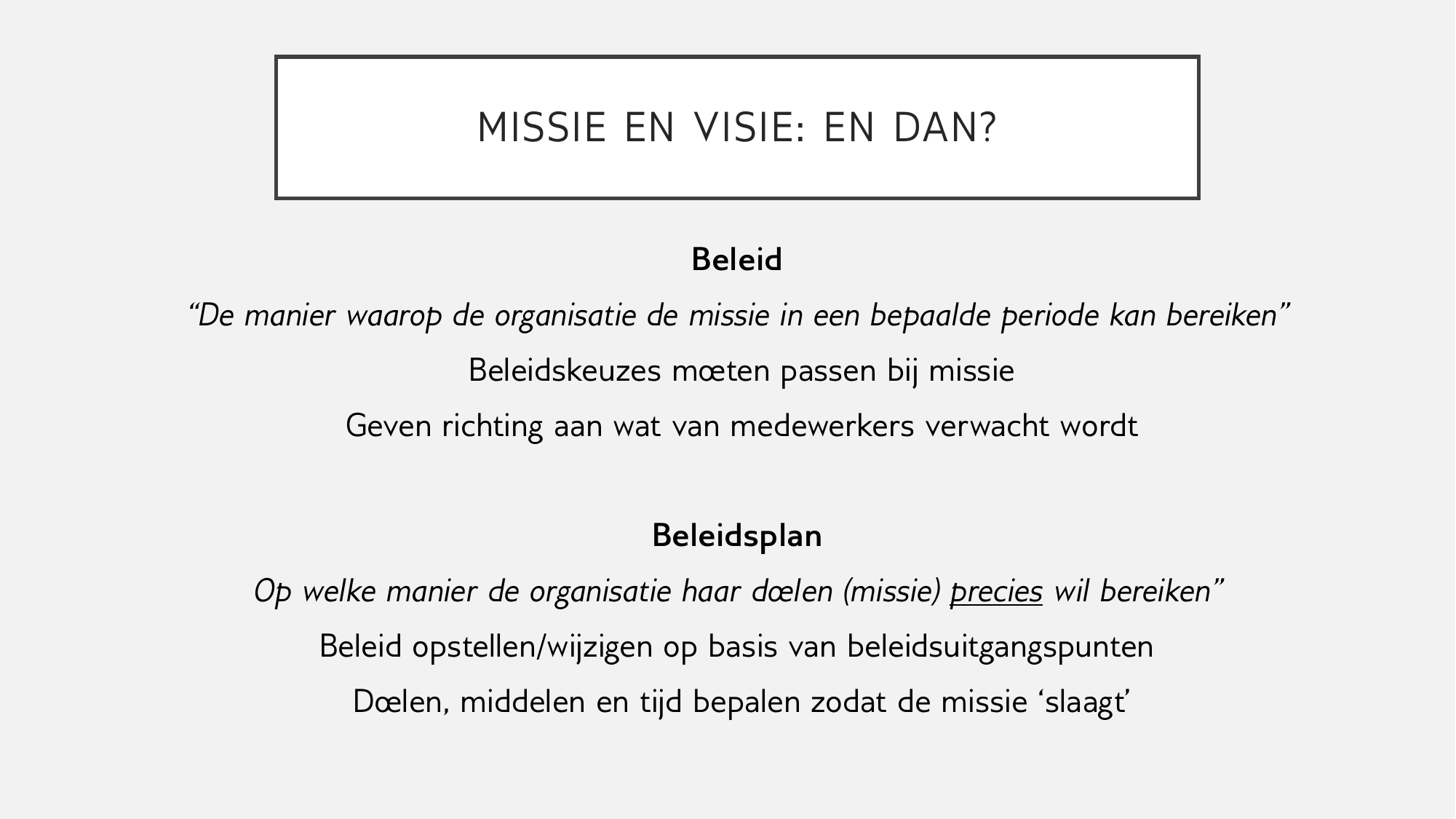

# Missie en visie: EN dan?
Beleid
“De manier waarop de organisatie de missie in een bepaalde periode kan bereiken”
 Beleidskeuzes moeten passen bij missie
 Geven richting aan wat van medewerkers verwacht wordt

Beleidsplan
Op welke manier de organisatie haar doelen (missie) precies wil bereiken”
Beleid opstellen/wijzigen op basis van beleidsuitgangspunten
 Doelen, middelen en tijd bepalen zodat de missie ‘slaagt’